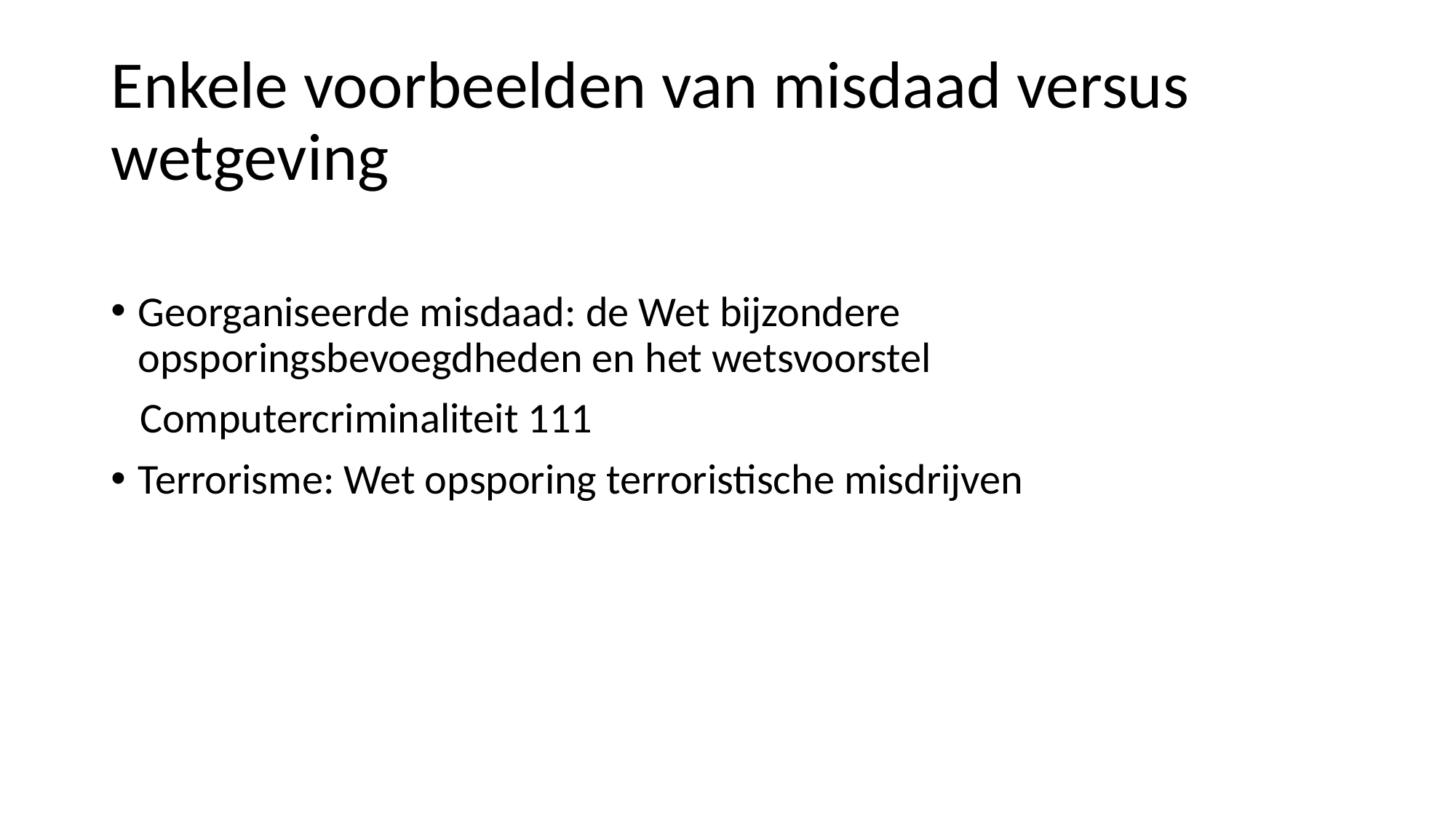

# Enkele voorbeelden van misdaad versus wetgeving

Georganiseerde misdaad: de Wet bijzondere opsporingsbevoegdheden en het wetsvoorstel
   Computercriminaliteit 111
Terrorisme: Wet opsporing terroristische misdrijven